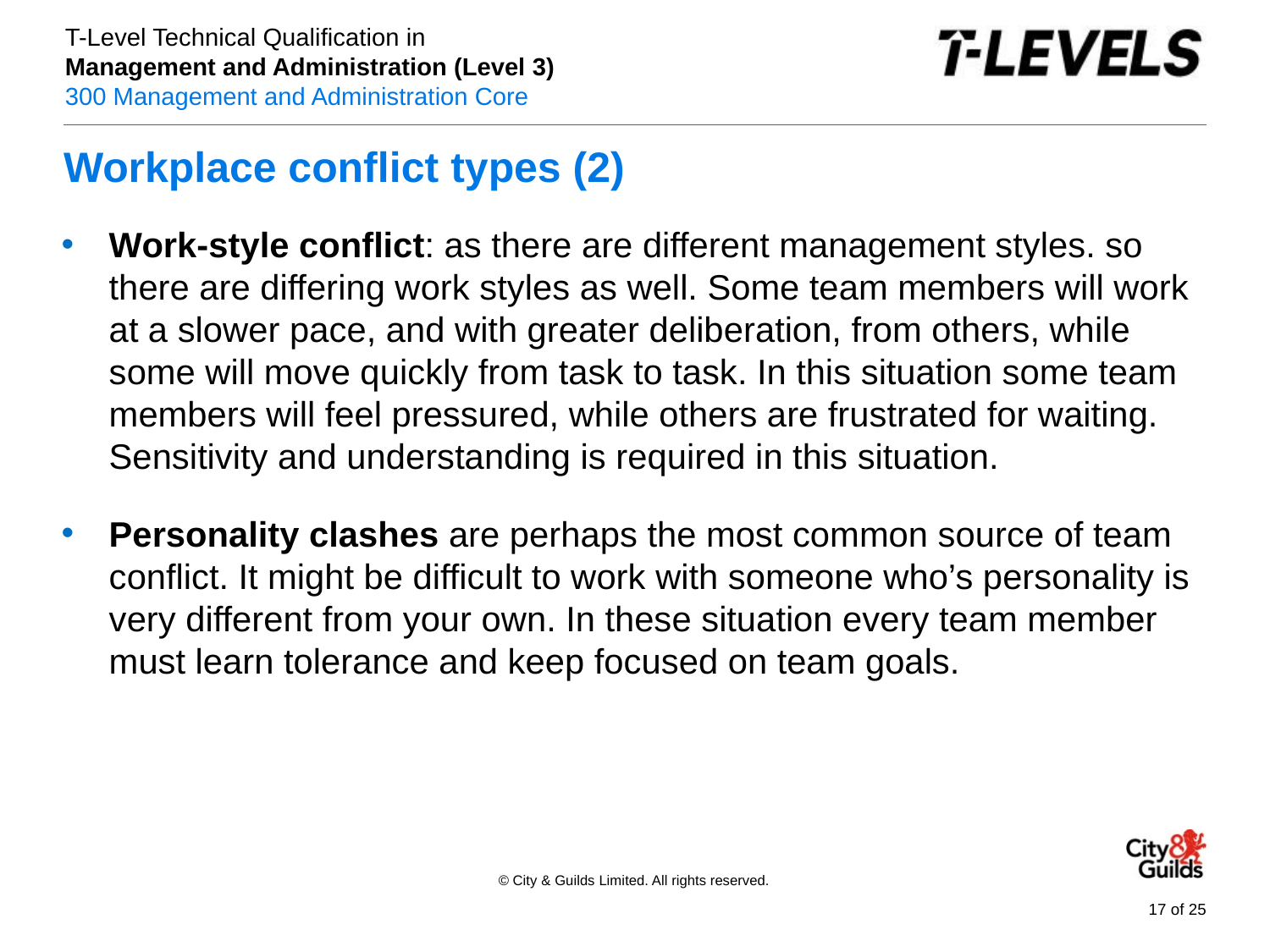

# Workplace conflict types (2)
Work-style conflict: as there are different management styles. so there are differing work styles as well. Some team members will work at a slower pace, and with greater deliberation, from others, while some will move quickly from task to task. In this situation some team members will feel pressured, while others are frustrated for waiting. Sensitivity and understanding is required in this situation.
Personality clashes are perhaps the most common source of team conflict. It might be difficult to work with someone who’s personality is very different from your own. In these situation every team member must learn tolerance and keep focused on team goals.